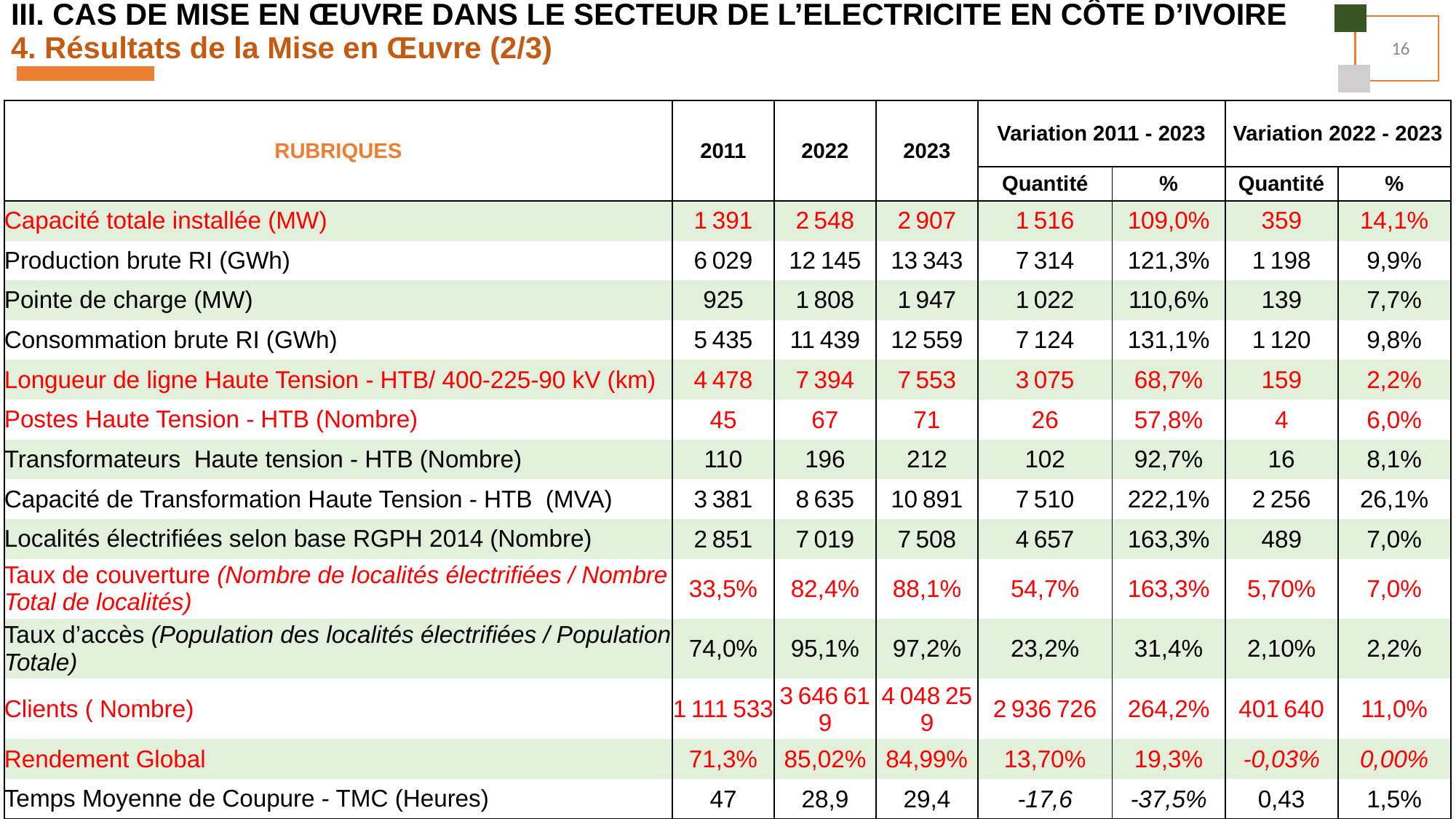

III. CAS DE MISE EN ŒUVRE DANS LE SECTEUR DE L’ELECTRICITE EN CÔTE D’IVOIRE
4. Résultats de la Mise en Œuvre (2/3)
16
| RUBRIQUES | 2011 | 2022 | 2023 | Variation 2011 - 2023 |  | Variation 2022 - 2023 |  |
| --- | --- | --- | --- | --- | --- | --- | --- |
|  |  |  |  | Quantité | % | Quantité | % |
| Capacité totale installée (MW) | 1 391 | 2 548 | 2 907 | 1 516 | 109,0% | 359 | 14,1% |
| Production brute RI (GWh) | 6 029 | 12 145 | 13 343 | 7 314 | 121,3% | 1 198 | 9,9% |
| Pointe de charge (MW) | 925 | 1 808 | 1 947 | 1 022 | 110,6% | 139 | 7,7% |
| Consommation brute RI (GWh) | 5 435 | 11 439 | 12 559 | 7 124 | 131,1% | 1 120 | 9,8% |
| Longueur de ligne Haute Tension - HTB/ 400-225-90 kV (km) | 4 478 | 7 394 | 7 553 | 3 075 | 68,7% | 159 | 2,2% |
| Postes Haute Tension - HTB (Nombre) | 45 | 67 | 71 | 26 | 57,8% | 4 | 6,0% |
| Transformateurs Haute tension - HTB (Nombre) | 110 | 196 | 212 | 102 | 92,7% | 16 | 8,1% |
| Capacité de Transformation Haute Tension - HTB (MVA) | 3 381 | 8 635 | 10 891 | 7 510 | 222,1% | 2 256 | 26,1% |
| Localités électrifiées selon base RGPH 2014 (Nombre) | 2 851 | 7 019 | 7 508 | 4 657 | 163,3% | 489 | 7,0% |
| Taux de couverture (Nombre de localités électrifiées / Nombre Total de localités) | 33,5% | 82,4% | 88,1% | 54,7% | 163,3% | 5,70% | 7,0% |
| Taux d’accès (Population des localités électrifiées / Population Totale) | 74,0% | 95,1% | 97,2% | 23,2% | 31,4% | 2,10% | 2,2% |
| Clients ( Nombre) | 1 111 533 | 3 646 619 | 4 048 259 | 2 936 726 | 264,2% | 401 640 | 11,0% |
| Rendement Global | 71,3% | 85,02% | 84,99% | 13,70% | 19,3% | -0,03% | 0,00% |
| Temps Moyenne de Coupure - TMC (Heures) | 47 | 28,9 | 29,4 | -17,6 | -37,5% | 0,43 | 1,5% |